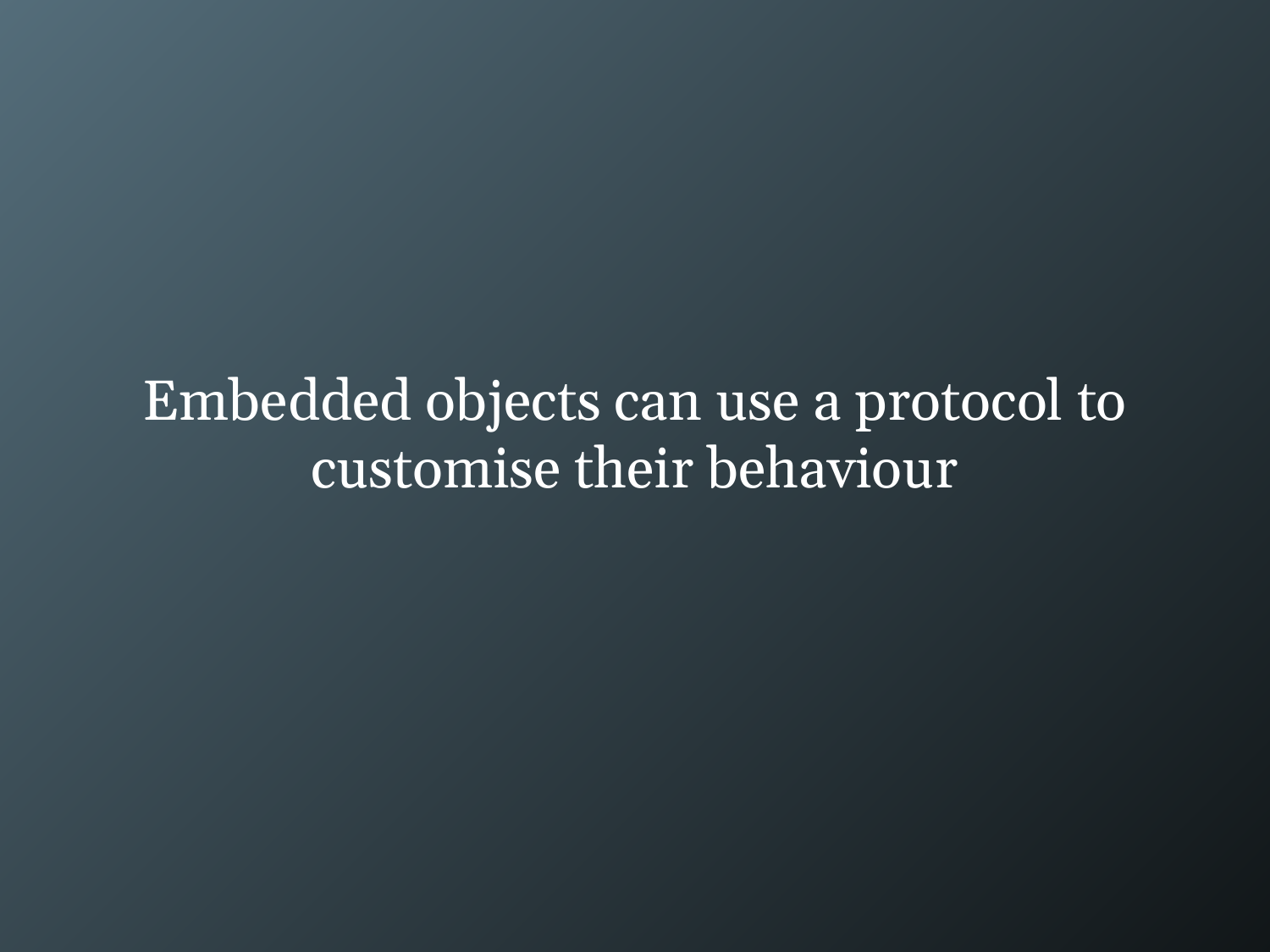

# Embedded objects can use a protocol to customise their behaviour